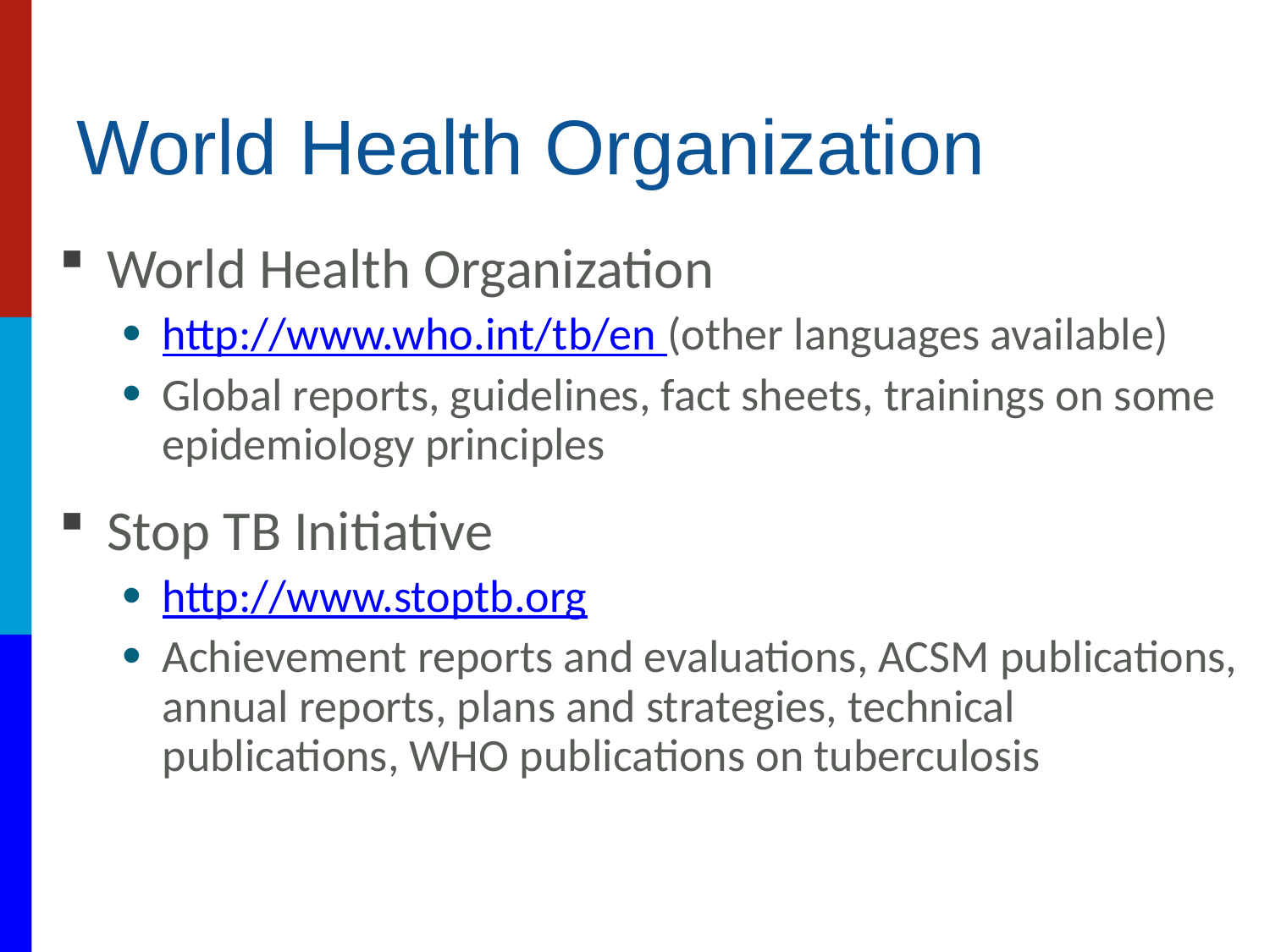

# World Health Organization
World Health Organization
http://www.who.int/tb/en (other languages available)
Global reports, guidelines, fact sheets, trainings on some epidemiology principles
Stop TB Initiative
http://www.stoptb.org
Achievement reports and evaluations, ACSM publications, annual reports, plans and strategies, technical publications, WHO publications on tuberculosis